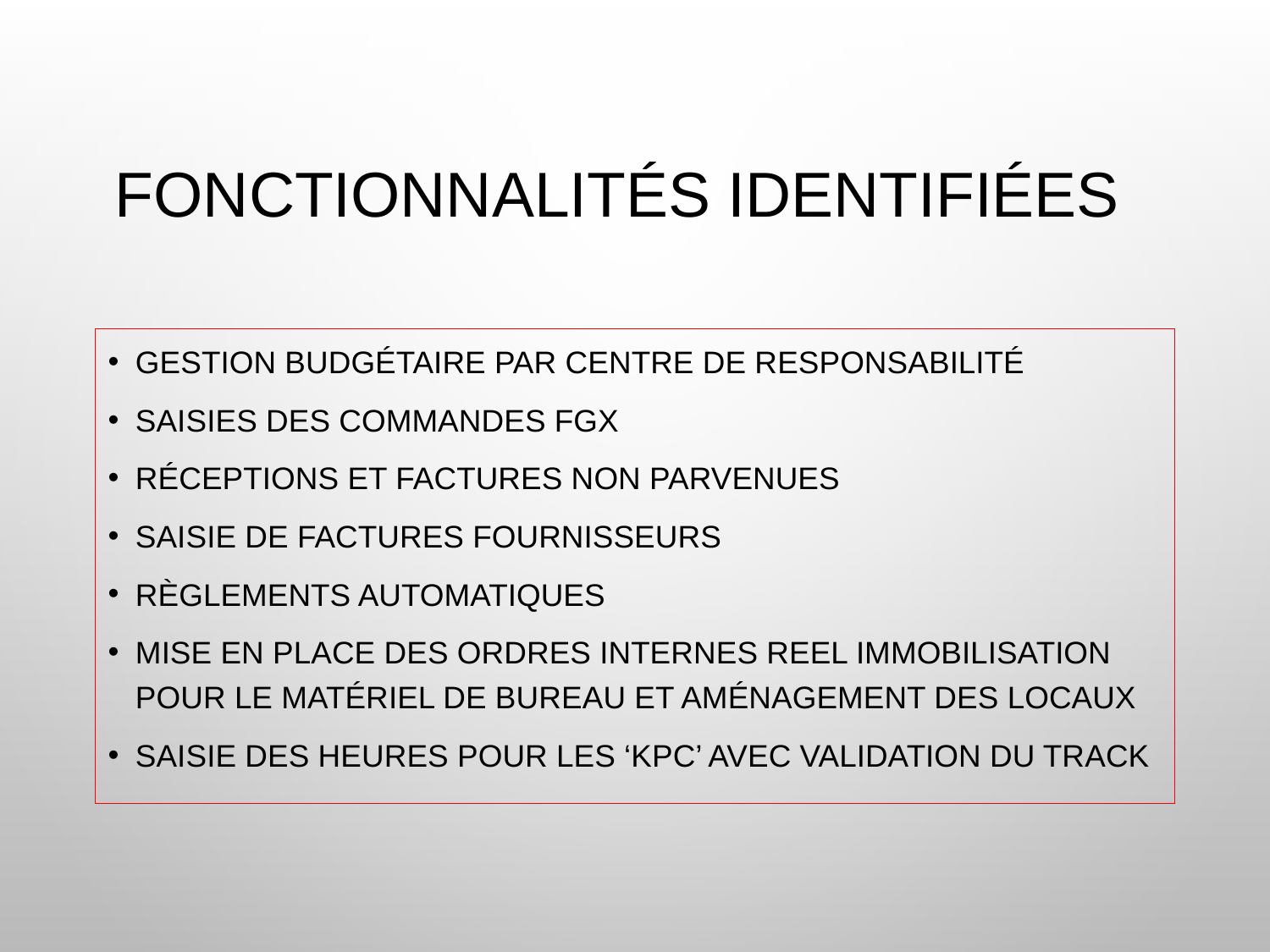

# Fonctionnalités identifiées
Gestion budgétaire par centre de responsabilité
Saisies des commandes FGX
Réceptions et factures non parvenues
Saisie de factures fournisseurs
Règlements automatiques
Mise en place des ordres internes reel immobilisation pour le matériel de bureau et aménagement des locaux
Saisie des heures pour les ‘KPC’ avec validation du Track